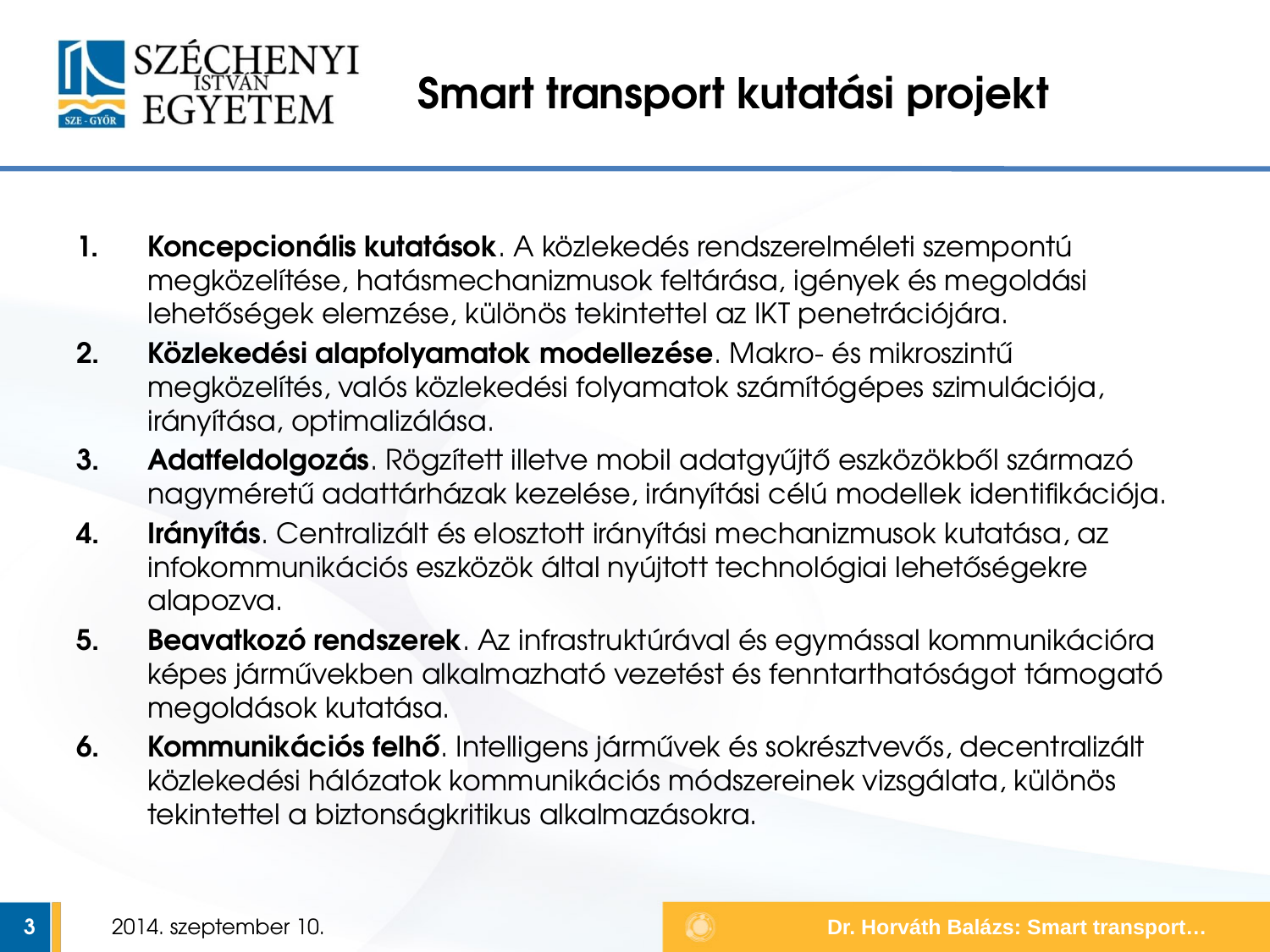

# Smart transport kutatási projekt
Koncepcionális kutatások. A közlekedés rendszerelméleti szempontú megközelítése, hatásmechanizmusok feltárása, igények és megoldási lehetőségek elemzése, különös tekintettel az IKT penetrációjára.
Közlekedési alapfolyamatok modellezése. Makro- és mikroszintű megközelítés, valós közlekedési folyamatok számítógépes szimulációja, irányítása, optimalizálása.
Adatfeldolgozás. Rögzített illetve mobil adatgyűjtő eszközökből származó nagyméretű adattárházak kezelése, irányítási célú modellek identifikációja.
Irányítás. Centralizált és elosztott irányítási mechanizmusok kutatása, az infokommunikációs eszközök által nyújtott technológiai lehetőségekre alapozva.
Beavatkozó rendszerek. Az infrastruktúrával és egymással kommunikációra képes járművekben alkalmazható vezetést és fenntarthatóságot támogató megoldások kutatása.
Kommunikációs felhő. Intelligens járművek és sokrésztvevős, decentralizált közlekedési hálózatok kommunikációs módszereinek vizsgálata, különös tekintettel a biztonságkritikus alkalmazásokra.

3
2014. szeptember 10.
Dr. Horváth Balázs: Smart transport…